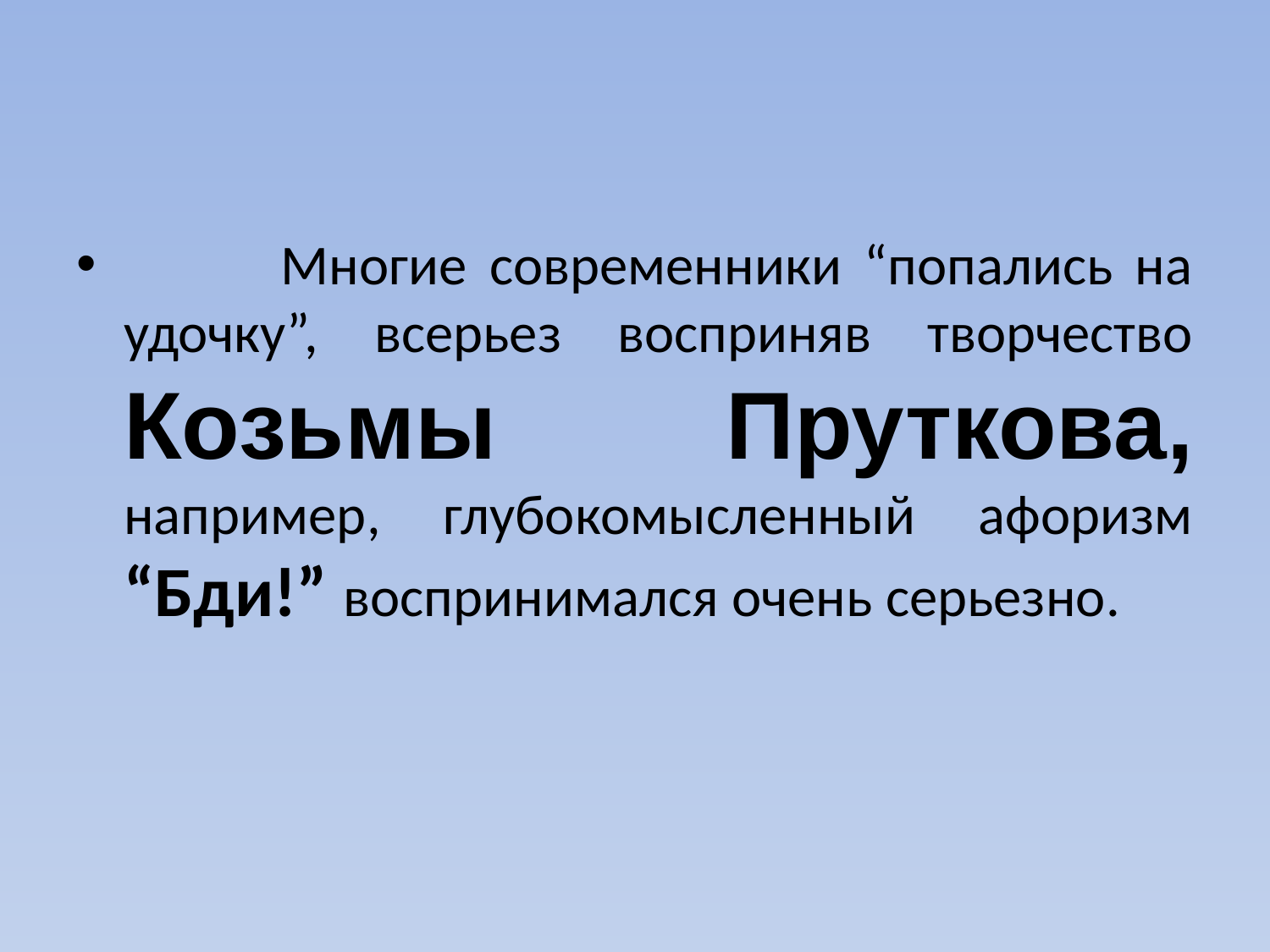

#
       Многие современники “попались на удочку”, всерьез восприняв творчество Козьмы Пруткова, например, глубокомысленный афоризм “Бди!” воспринимался очень серьезно.